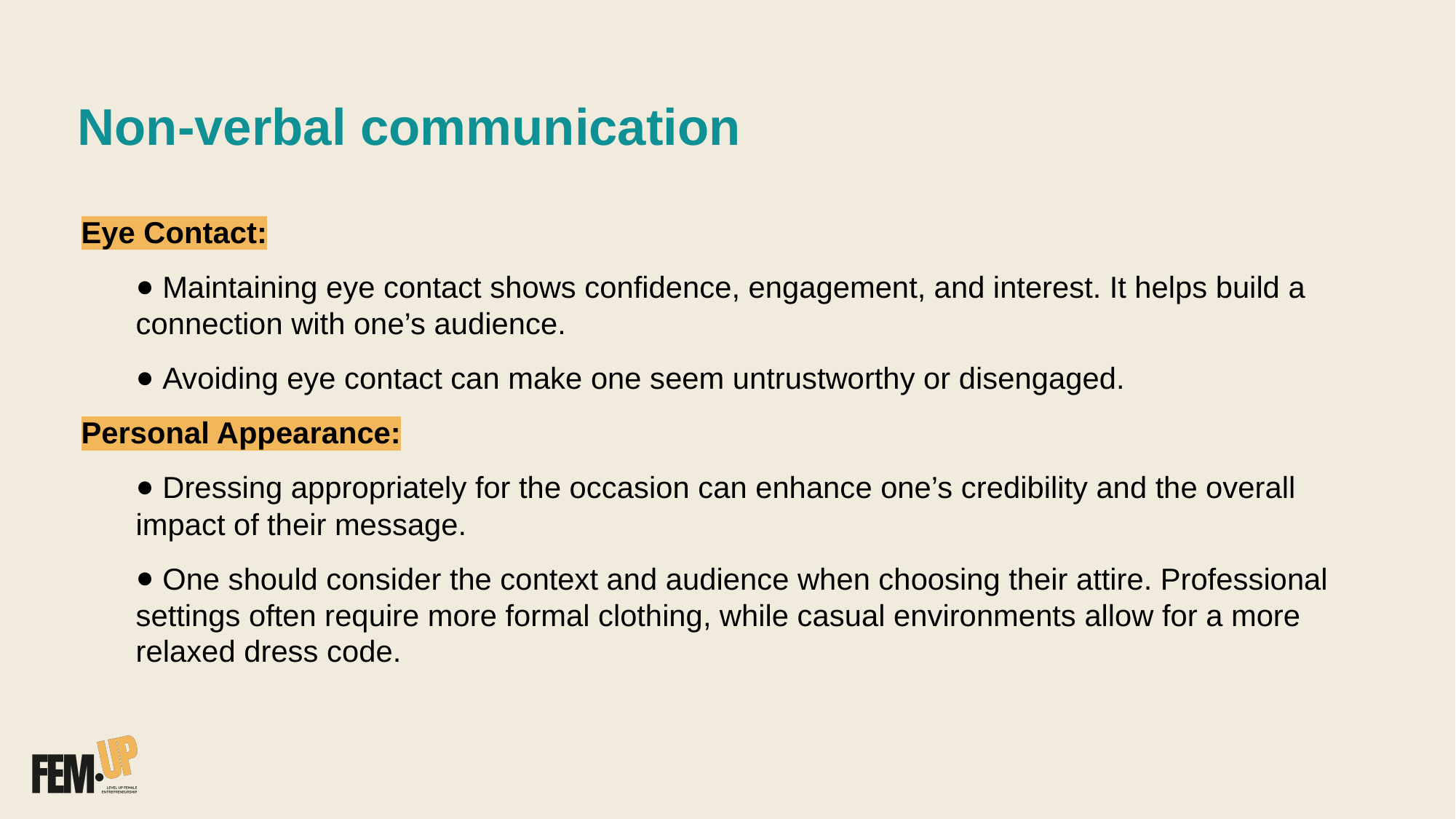

# Non-verbal communication
Eye Contact:
 Maintaining eye contact shows confidence, engagement, and interest. It helps build a connection with one’s audience.
 Avoiding eye contact can make one seem untrustworthy or disengaged.
Personal Appearance:
 Dressing appropriately for the occasion can enhance one’s credibility and the overall impact of their message.
 One should consider the context and audience when choosing their attire. Professional settings often require more formal clothing, while casual environments allow for a more relaxed dress code.